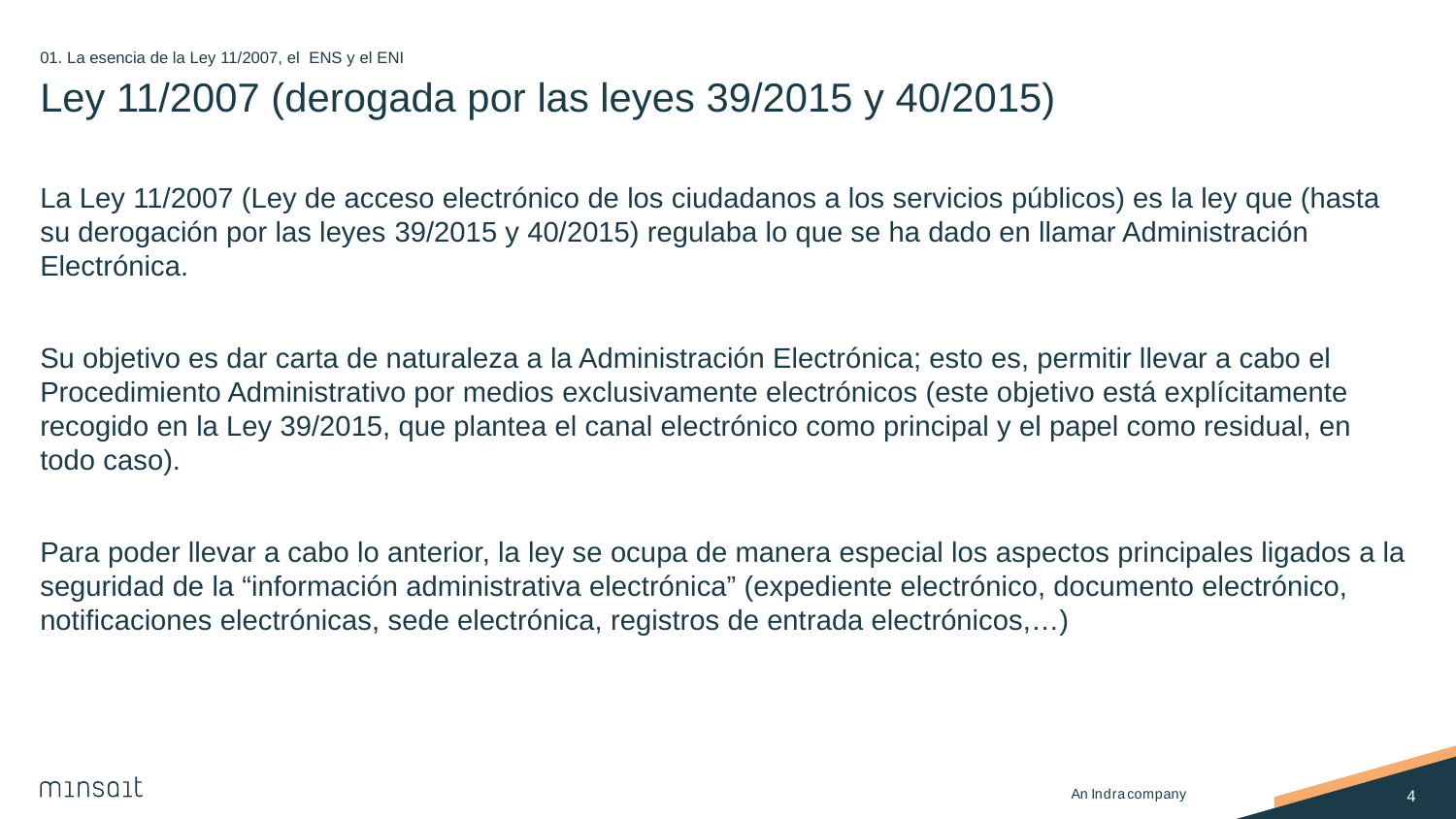

01. La esencia de la Ley 11/2007, el  ENS y el ENI
# Ley 11/2007 (derogada por las leyes 39/2015 y 40/2015)
La Ley 11/2007 (Ley de acceso electrónico de los ciudadanos a los servicios públicos) es la ley que (hasta su derogación por las leyes 39/2015 y 40/2015) regulaba lo que se ha dado en llamar Administración Electrónica.

Su objetivo es dar carta de naturaleza a la Administración Electrónica; esto es, permitir llevar a cabo el Procedimiento Administrativo por medios exclusivamente electrónicos (este objetivo está explícitamente recogido en la Ley 39/2015, que plantea el canal electrónico como principal y el papel como residual, en todo caso).

Para poder llevar a cabo lo anterior, la ley se ocupa de manera especial los aspectos principales ligados a la seguridad de la “información administrativa electrónica” (expediente electrónico, documento electrónico, notificaciones electrónicas, sede electrónica, registros de entrada electrónicos,…)